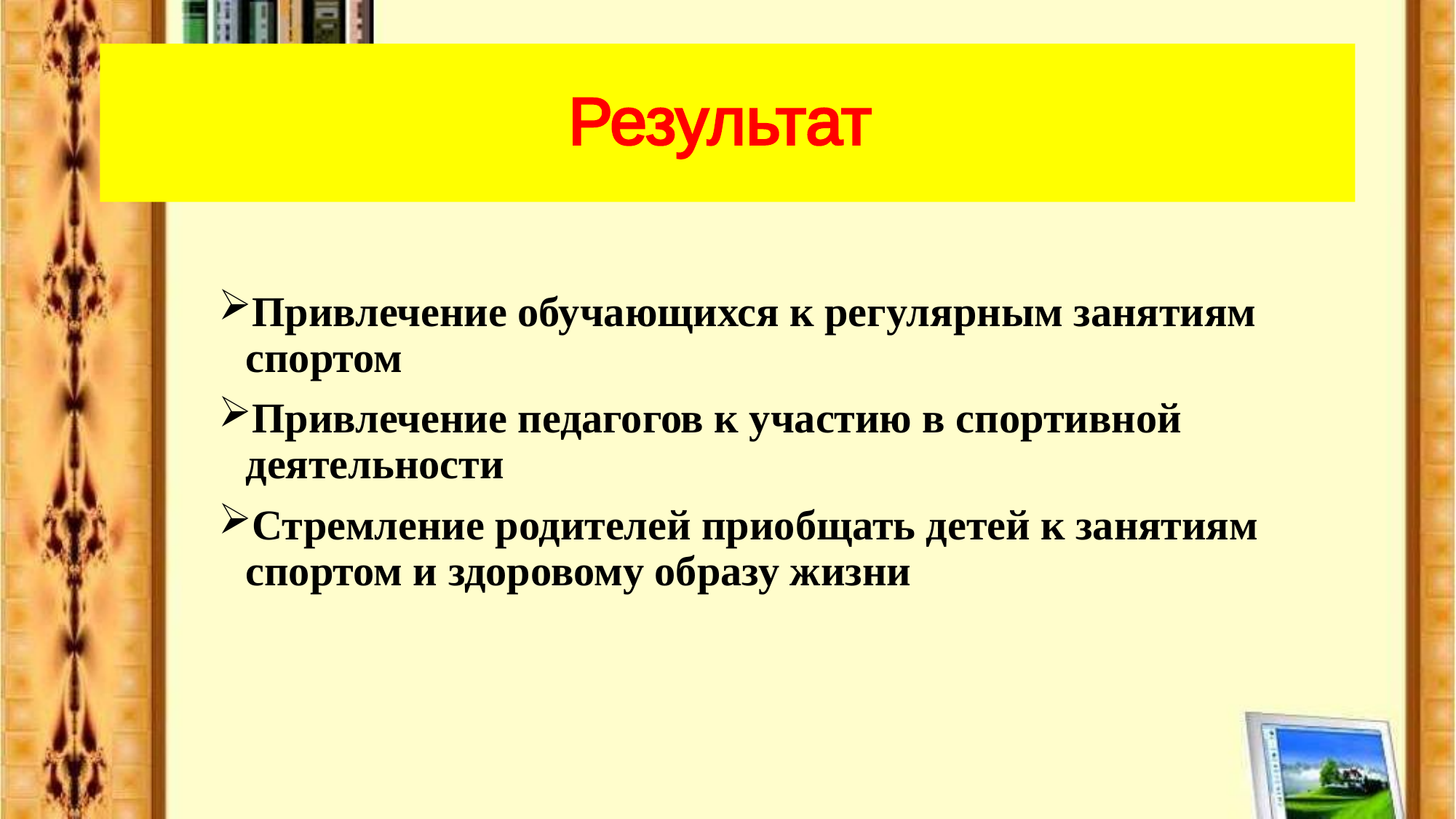

# Результат

Привлечение обучающихся к регулярным занятиям спортом
Привлечение педагогов к участию в спортивной деятельности
Стремление родителей приобщать детей к занятиям спортом и здоровому образу жизни